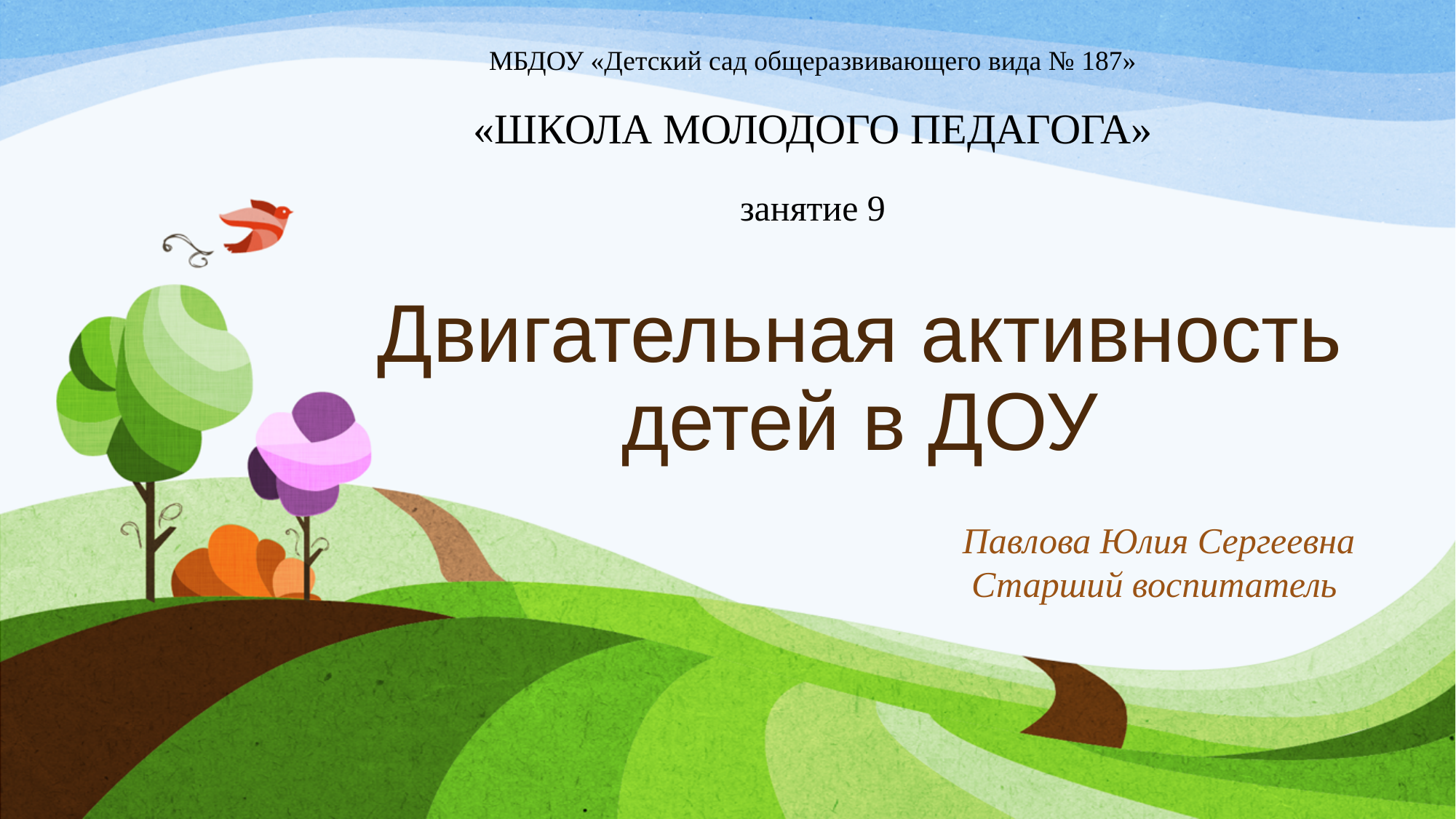

МБДОУ «Детский сад общеразвивающего вида № 187»
«ШКОЛА МОЛОДОГО ПЕДАГОГА»
занятие 9
# Двигательная активность детей в ДОУ
Павлова Юлия Сергеевна
Старший воспитатель